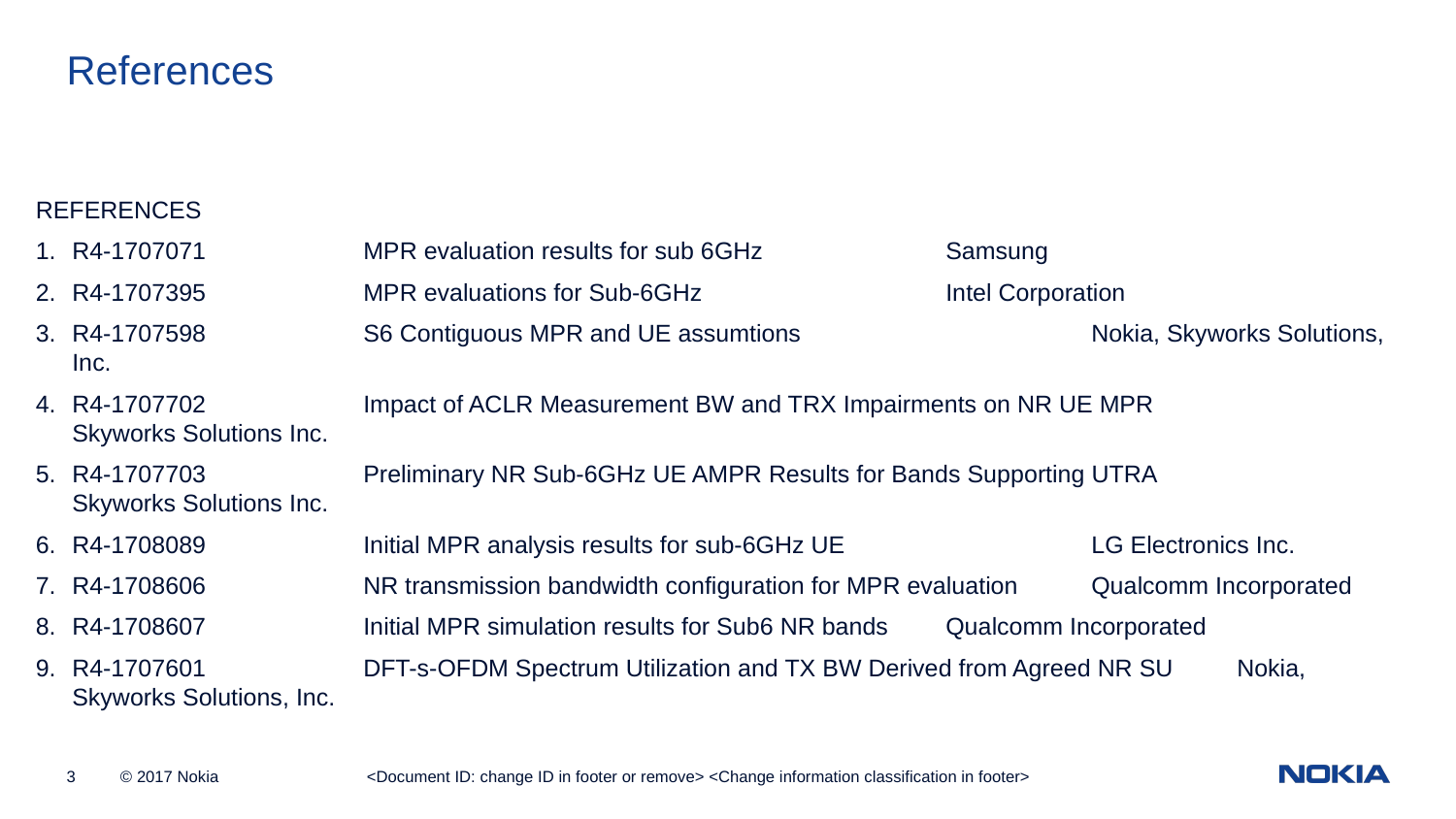

References
REFERENCES
R4-1707071		MPR evaluation results for sub 6GHz		Samsung
R4-1707395		MPR evaluations for Sub-6GHz		Intel Corporation
R4-1707598		S6 Contiguous MPR and UE assumtions	 	Nokia, Skyworks Solutions, Inc.
R4-1707702		Impact of ACLR Measurement BW and TRX Impairments on NR UE MPR		Skyworks Solutions Inc.
R4-1707703		Preliminary NR Sub-6GHz UE AMPR Results for Bands Supporting UTRA		Skyworks Solutions Inc.
R4-1708089		Initial MPR analysis results for sub-6GHz UE		LG Electronics Inc.
R4-1708606		NR transmission bandwidth configuration for MPR evaluation	Qualcomm Incorporated
R4-1708607		Initial MPR simulation results for Sub6 NR bands	Qualcomm Incorporated
R4-1707601		DFT-s-OFDM Spectrum Utilization and TX BW Derived from Agreed NR SU	Nokia, Skyworks Solutions, Inc.

<Document ID: change ID in footer or remove> <Change information classification in footer>